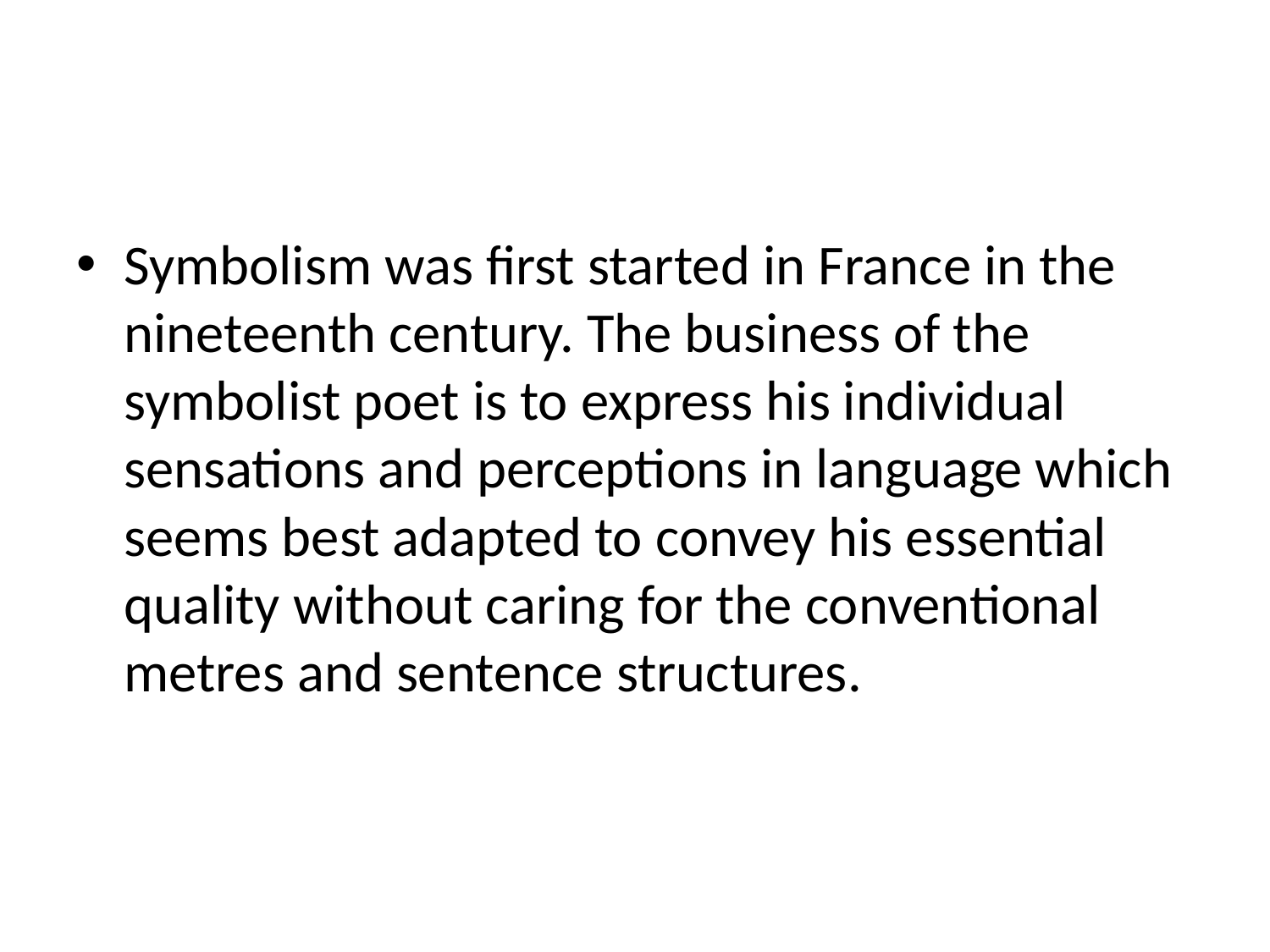

#
Symbolism was first started in France in the nineteenth century. The business of the symbolist poet is to express his individual sensations and perceptions in language which seems best adapted to convey his essential quality without caring for the conventional metres and sentence structures.